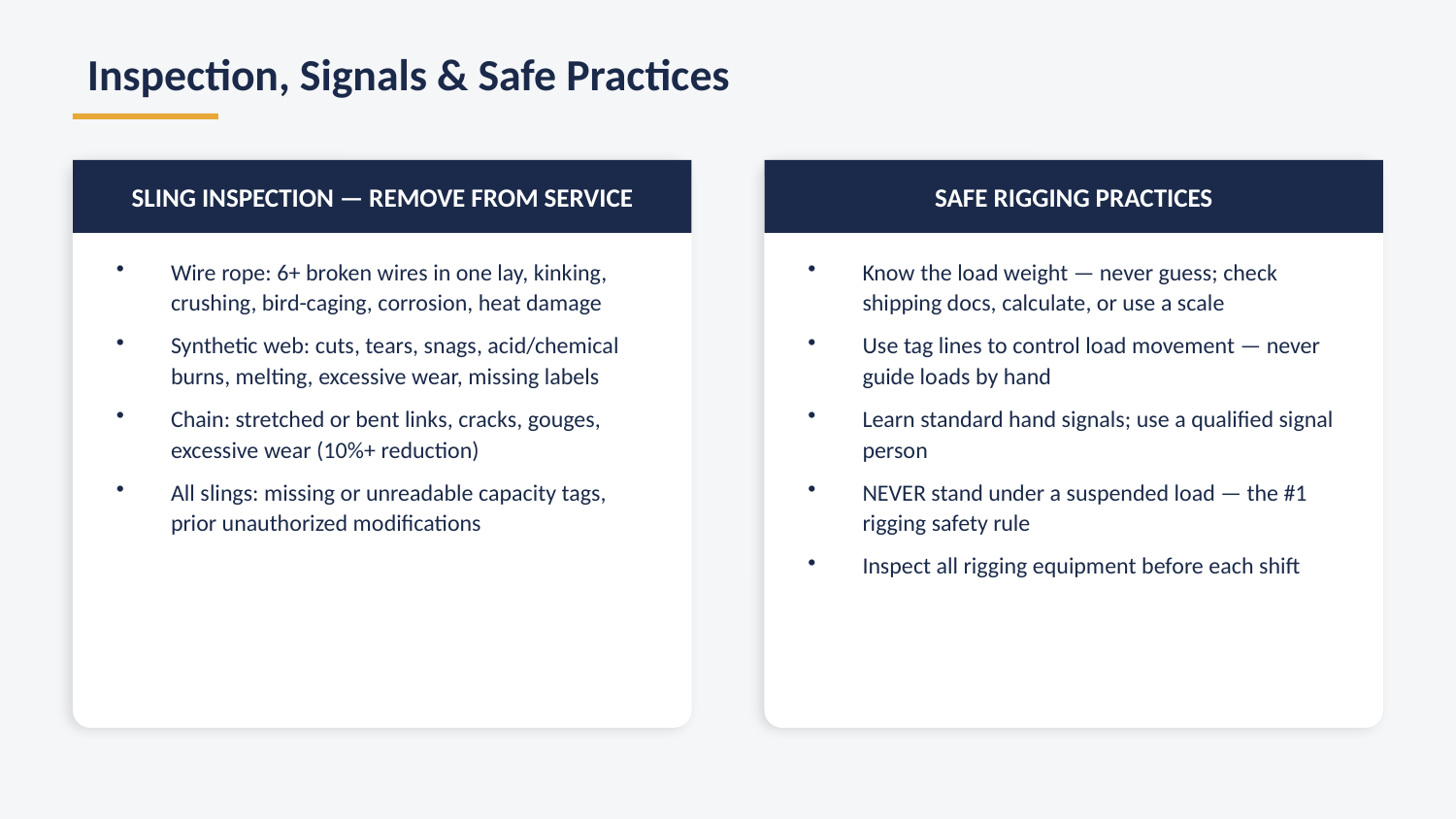

Inspection, Signals & Safe Practices

SLING INSPECTION — REMOVE FROM SERVICE

SAFE RIGGING PRACTICES
Wire rope: 6+ broken wires in one lay, kinking, crushing, bird-caging, corrosion, heat damage
Synthetic web: cuts, tears, snags, acid/chemical burns, melting, excessive wear, missing labels
Chain: stretched or bent links, cracks, gouges, excessive wear (10%+ reduction)
All slings: missing or unreadable capacity tags, prior unauthorized modifications
Know the load weight — never guess; check shipping docs, calculate, or use a scale
Use tag lines to control load movement — never guide loads by hand
Learn standard hand signals; use a qualified signal person
NEVER stand under a suspended load — the #1 rigging safety rule
Inspect all rigging equipment before each shift